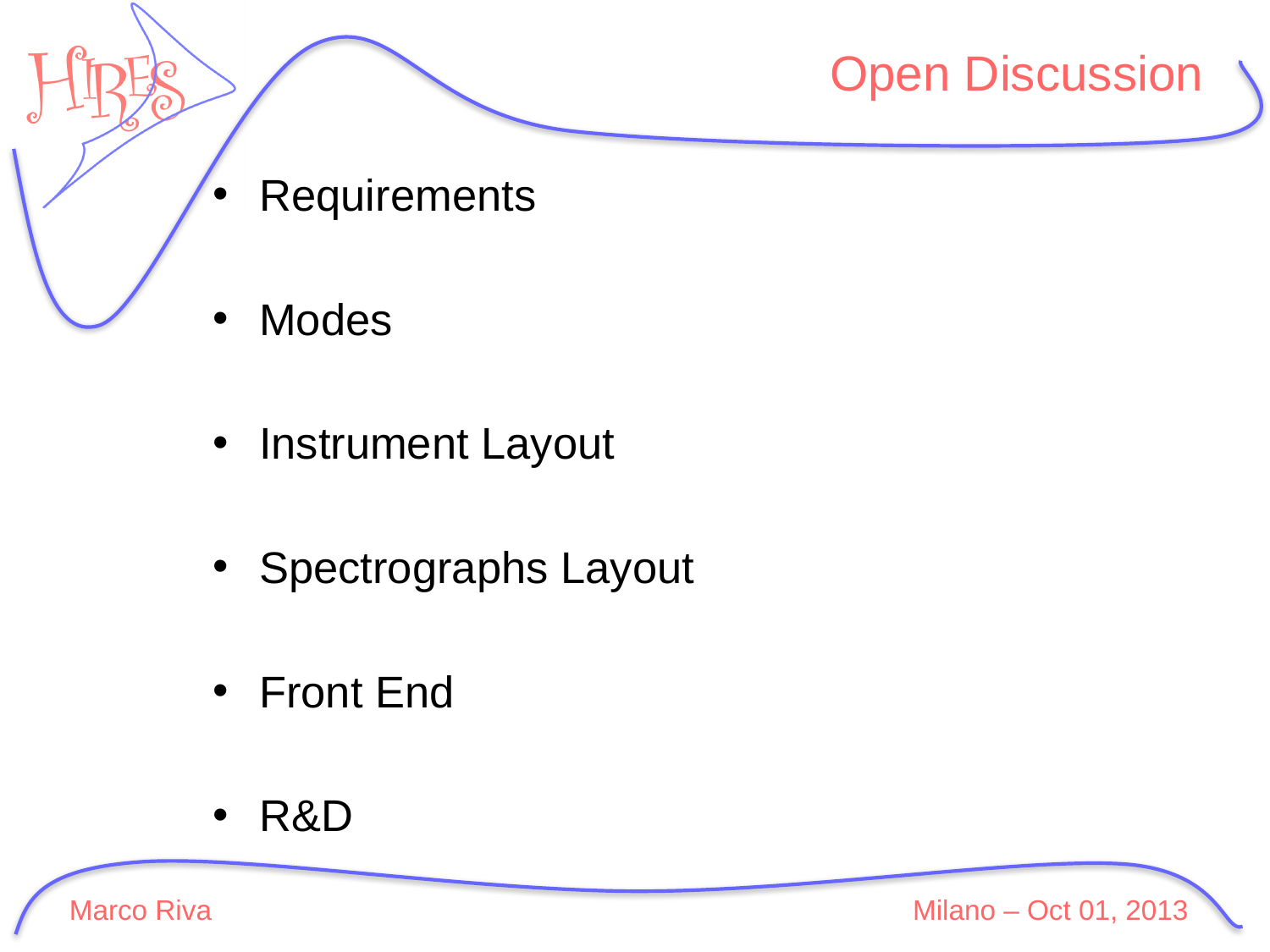

# Open Discussion
Requirements

Modes

Instrument Layout

Spectrographs Layout

Front End

R&D